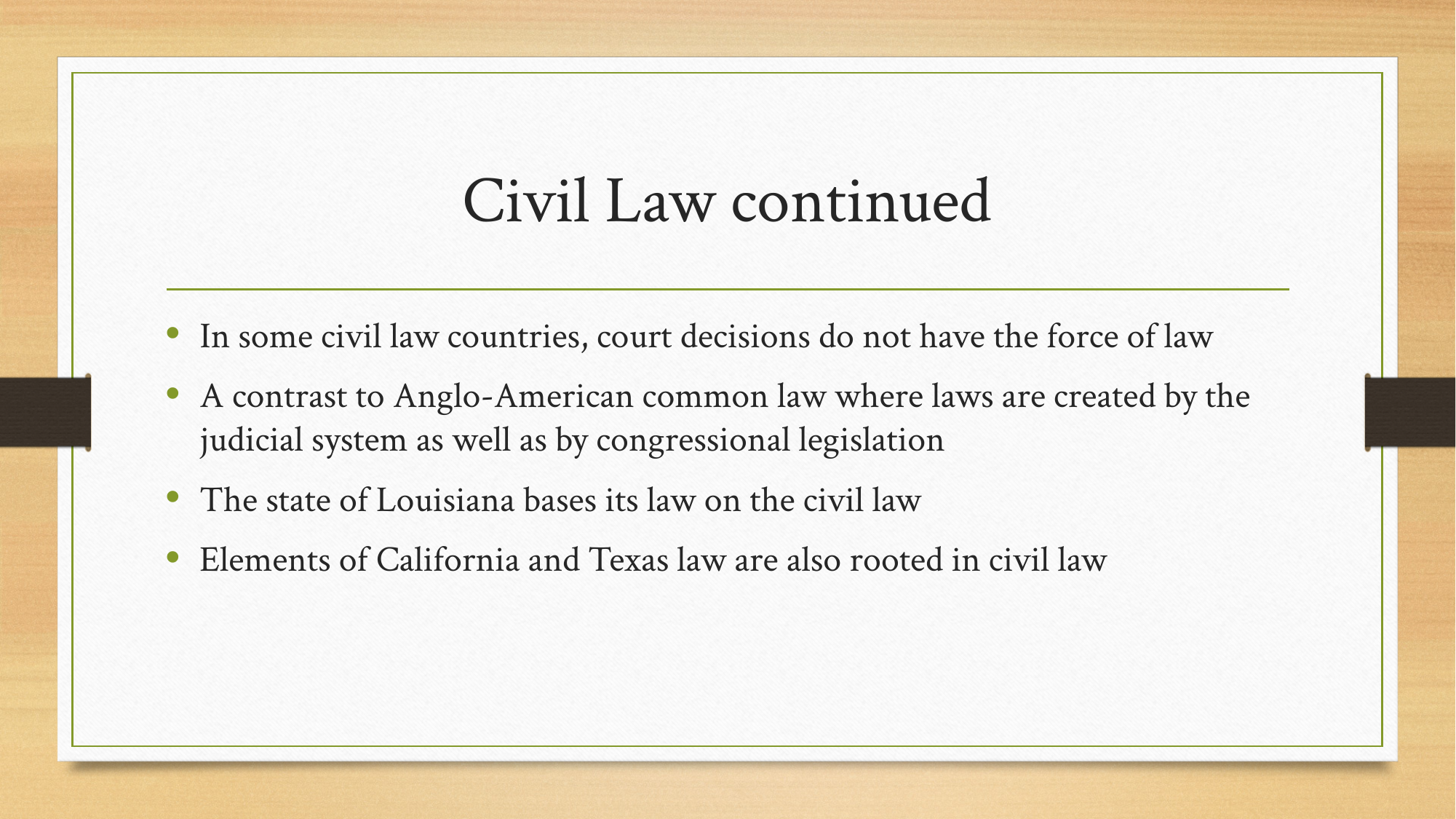

# Civil Law continued
In some civil law countries, court decisions do not have the force of law
A contrast to Anglo-American common law where laws are created by the judicial system as well as by congressional legislation
The state of Louisiana bases its law on the civil law
Elements of California and Texas law are also rooted in civil law